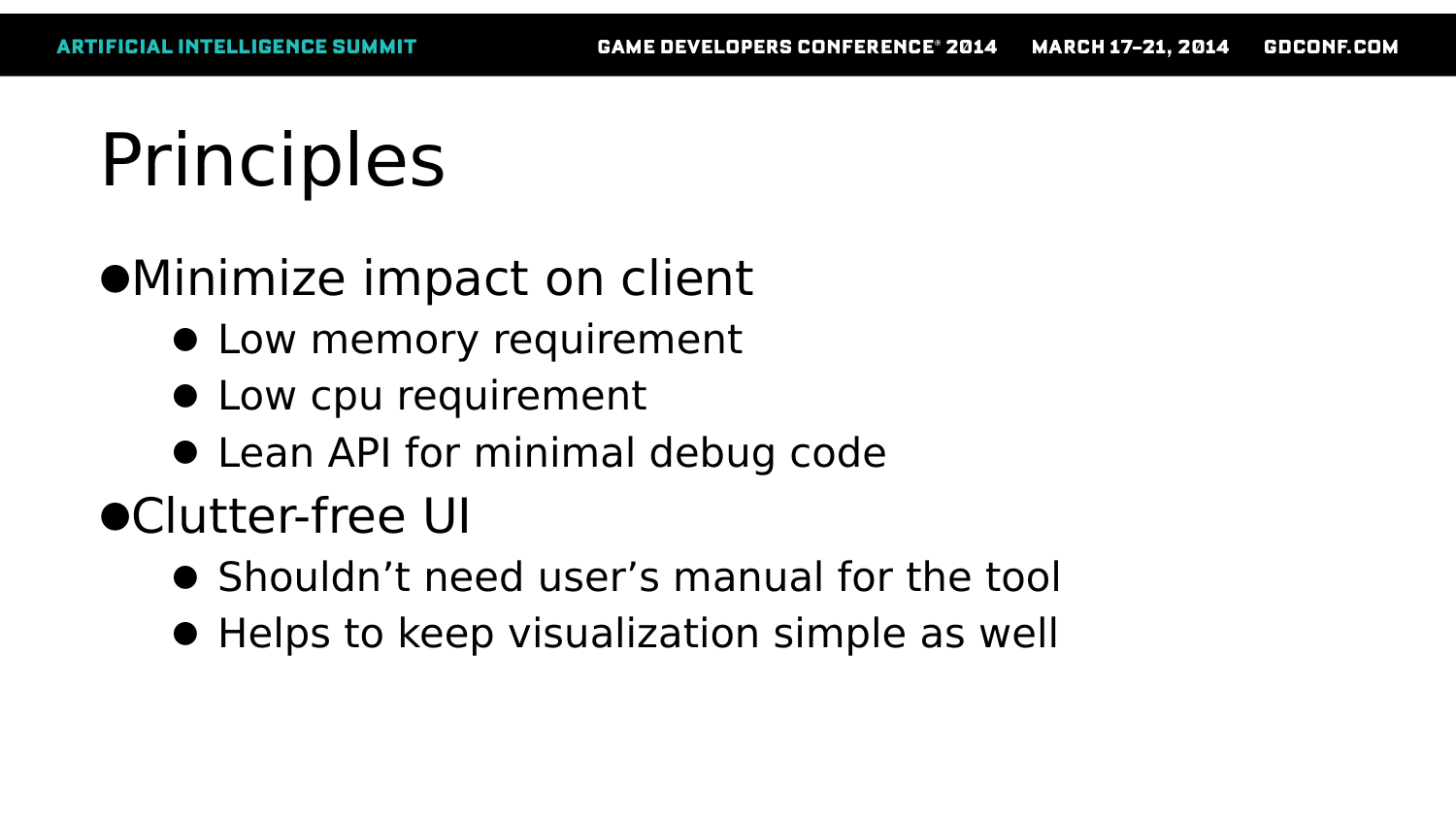

# Principles
Minimize impact on client
Low memory requirement
Low cpu requirement
Lean API for minimal debug code
Clutter-free UI
Shouldn’t need user’s manual for the tool
Helps to keep visualization simple as well